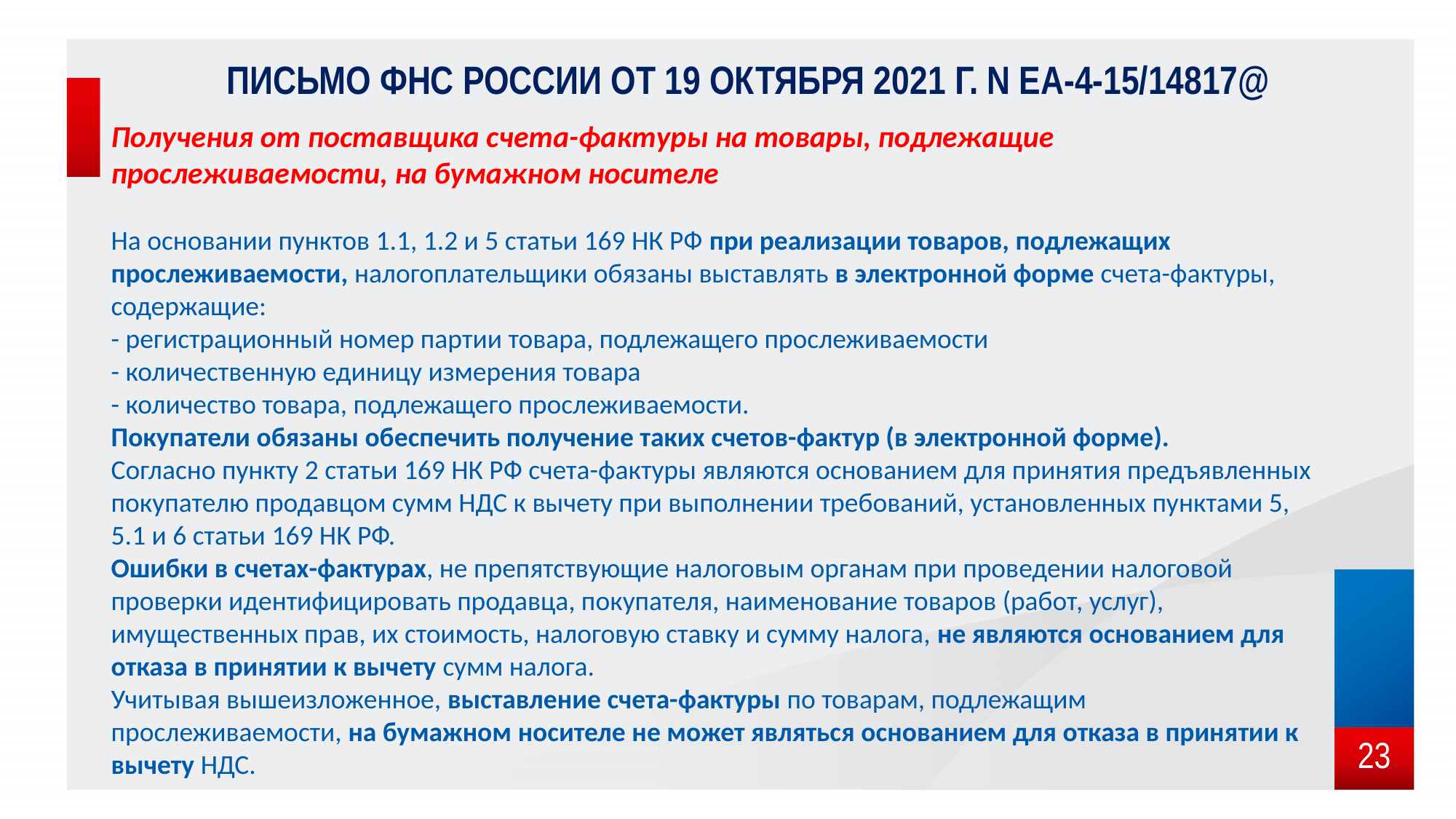

# Письмо ФНС России от 19 октября 2021 г. N ЕА-4-15/14817@
Получения от поставщика счета-фактуры на товары, подлежащие прослеживаемости, на бумажном носителе

На основании пунктов 1.1, 1.2 и 5 статьи 169 НК РФ при реализации товаров, подлежащих прослеживаемости, налогоплательщики обязаны выставлять в электронной форме счета-фактуры, содержащие:
- регистрационный номер партии товара, подлежащего прослеживаемости
- количественную единицу измерения товара
- количество товара, подлежащего прослеживаемости.
Покупатели обязаны обеспечить получение таких счетов-фактур (в электронной форме).
Согласно пункту 2 статьи 169 НК РФ счета-фактуры являются основанием для принятия предъявленных покупателю продавцом сумм НДС к вычету при выполнении требований, установленных пунктами 5, 5.1 и 6 статьи 169 НК РФ.
Ошибки в счетах-фактурах, не препятствующие налоговым органам при проведении налоговой проверки идентифицировать продавца, покупателя, наименование товаров (работ, услуг), имущественных прав, их стоимость, налоговую ставку и сумму налога, не являются основанием для отказа в принятии к вычету сумм налога.
Учитывая вышеизложенное, выставление счета-фактуры по товарам, подлежащим прослеживаемости, на бумажном носителе не может являться основанием для отказа в принятии к вычету НДС.
23